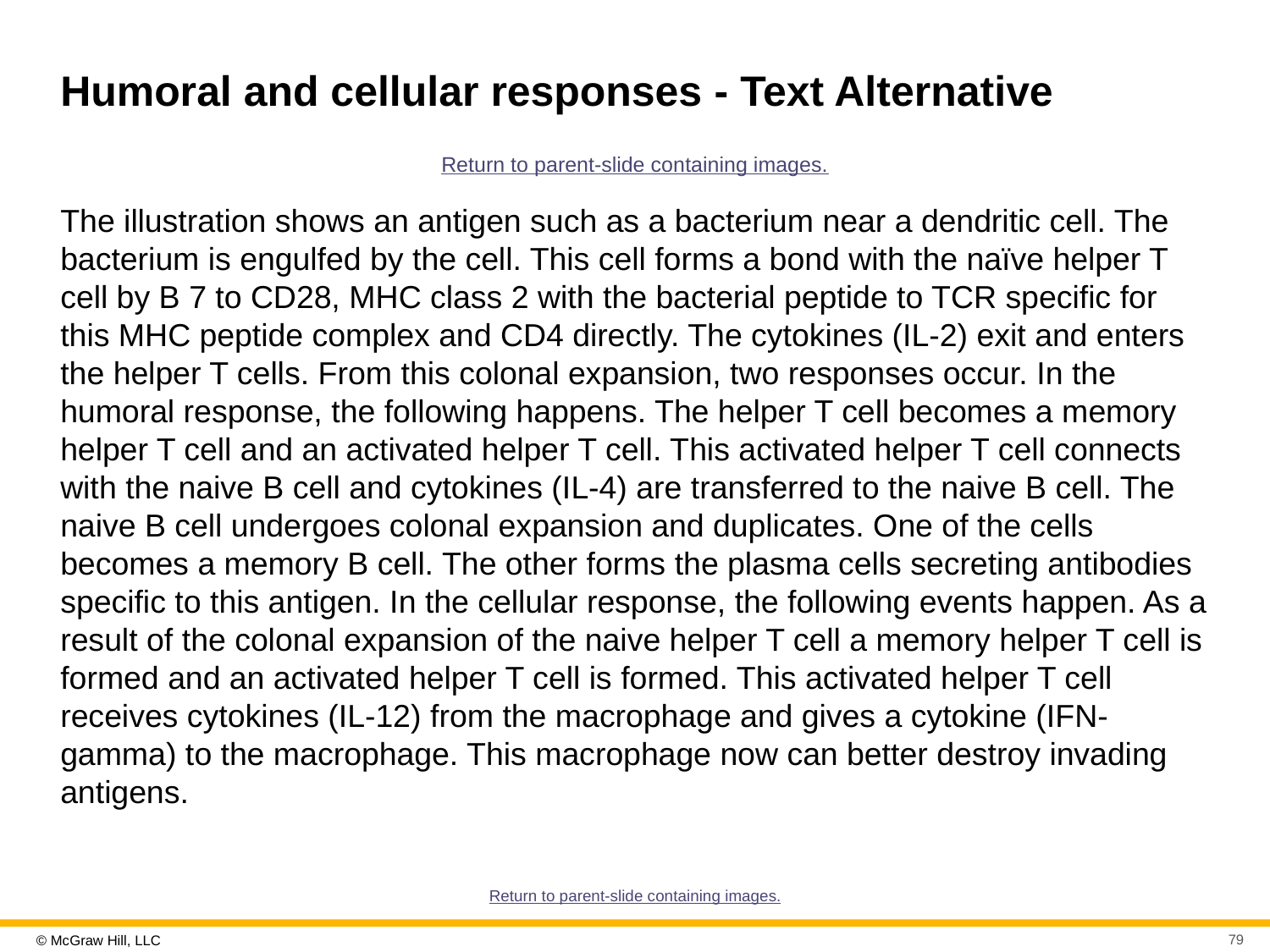

# Humoral and cellular responses - Text Alternative
Return to parent-slide containing images.
The illustration shows an antigen such as a bacterium near a dendritic cell. The bacterium is engulfed by the cell. This cell forms a bond with the naïve helper T cell by B 7 to CD28, MHC class 2 with the bacterial peptide to TCR specific for this MHC peptide complex and CD4 directly. The cytokines (IL-2) exit and enters the helper T cells. From this colonal expansion, two responses occur. In the humoral response, the following happens. The helper T cell becomes a memory helper T cell and an activated helper T cell. This activated helper T cell connects with the naive B cell and cytokines (IL-4) are transferred to the naive B cell. The naive B cell undergoes colonal expansion and duplicates. One of the cells becomes a memory B cell. The other forms the plasma cells secreting antibodies specific to this antigen. In the cellular response, the following events happen. As a result of the colonal expansion of the naive helper T cell a memory helper T cell is formed and an activated helper T cell is formed. This activated helper T cell receives cytokines (IL-12) from the macrophage and gives a cytokine (IFN- gamma) to the macrophage. This macrophage now can better destroy invading antigens.
Return to parent-slide containing images.
79